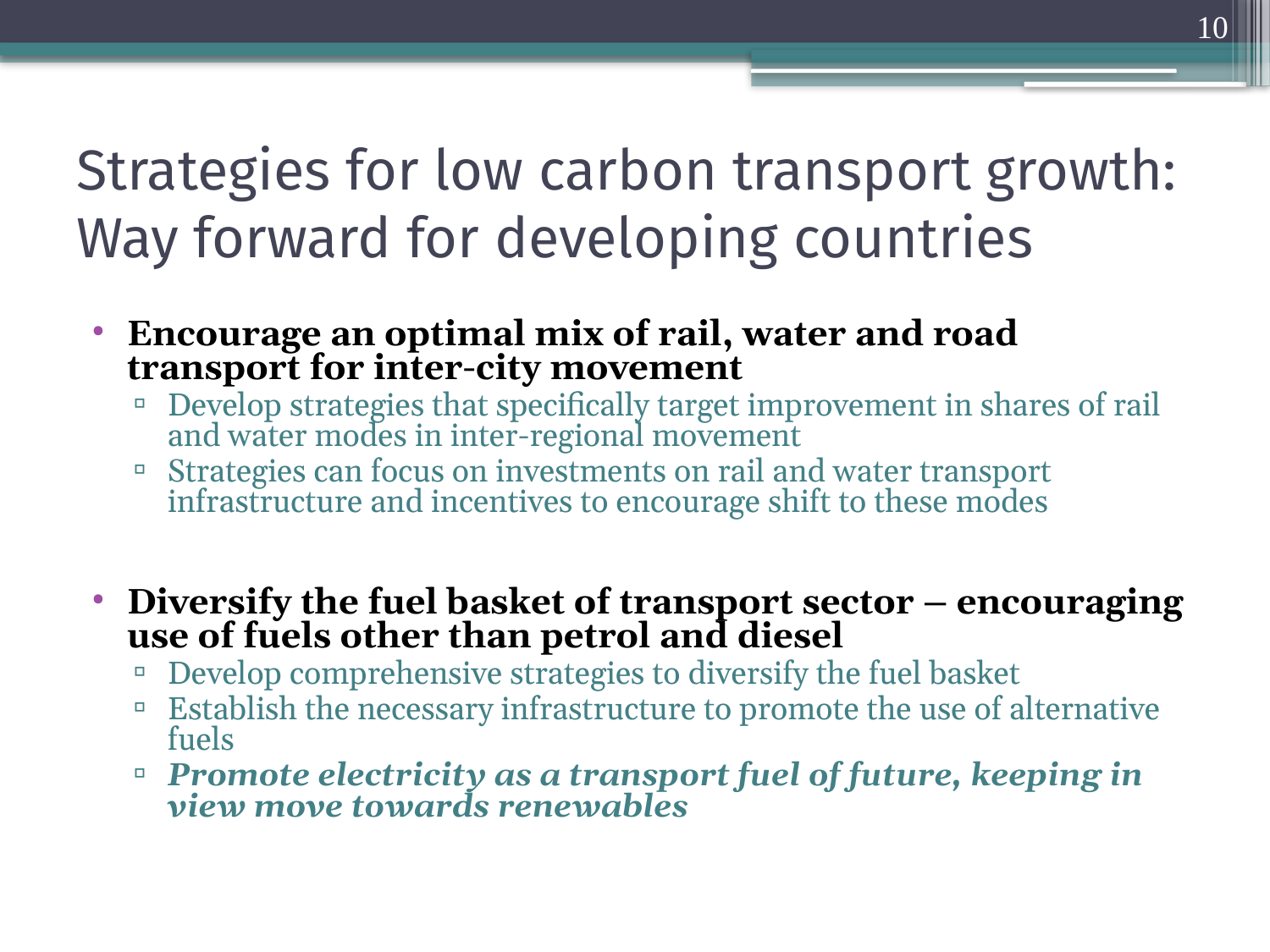

10
# Strategies for low carbon transport growth: Way forward for developing countries
Encourage an optimal mix of rail, water and road transport for inter-city movement
Develop strategies that specifically target improvement in shares of rail and water modes in inter-regional movement
Strategies can focus on investments on rail and water transport infrastructure and incentives to encourage shift to these modes

Diversify the fuel basket of transport sector – encouraging use of fuels other than petrol and diesel
Develop comprehensive strategies to diversify the fuel basket
Establish the necessary infrastructure to promote the use of alternative fuels
Promote electricity as a transport fuel of future, keeping in view move towards renewables